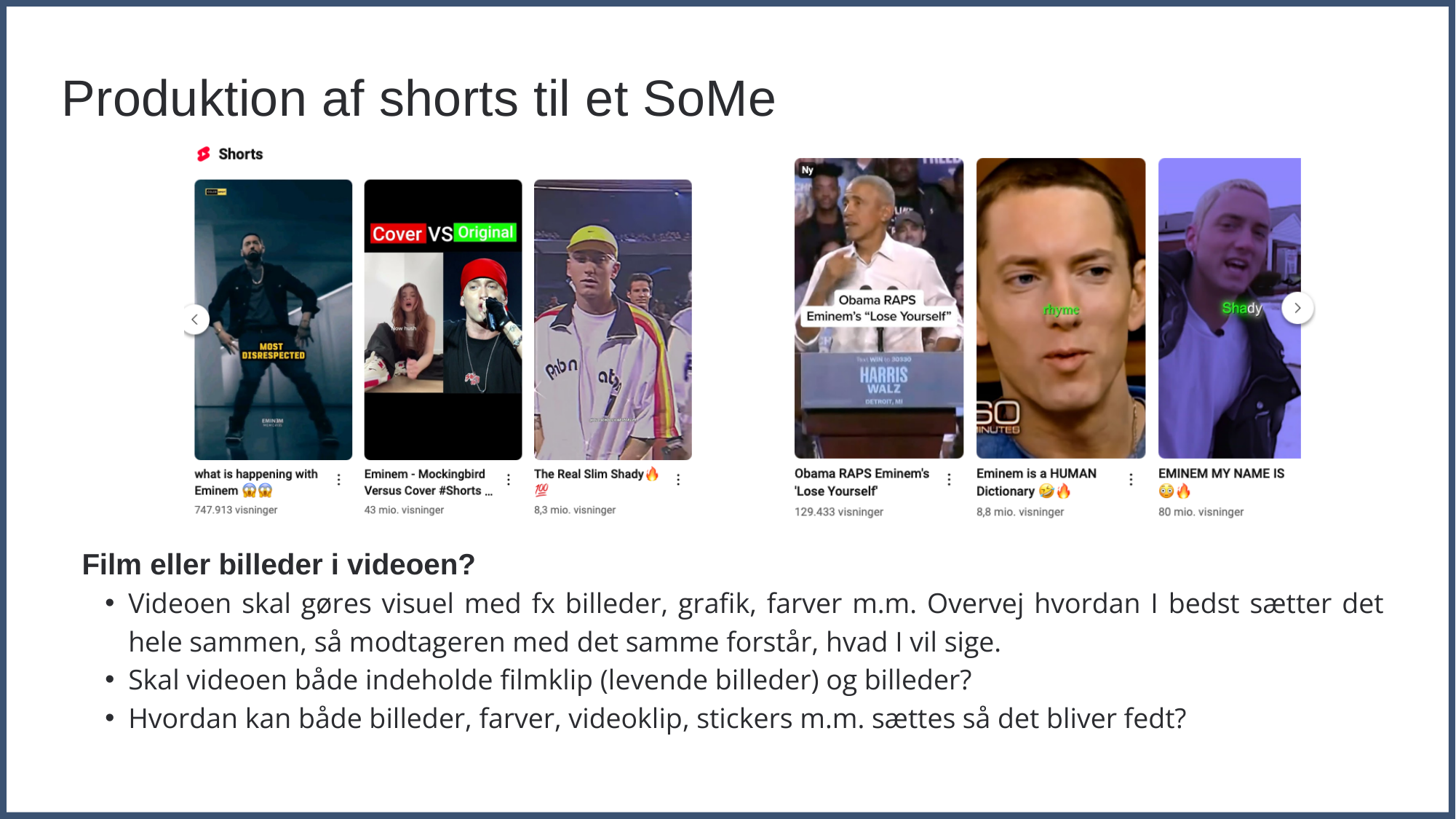

Produktion af shorts til et SoMe

Film eller billeder i videoen?
Videoen skal gøres visuel med fx billeder, grafik, farver m.m. Overvej hvordan I bedst sætter det hele sammen, så modtageren med det samme forstår, hvad I vil sige.
Skal videoen både indeholde filmklip (levende billeder) og billeder?
Hvordan kan både billeder, farver, videoklip, stickers m.m. sættes så det bliver fedt?